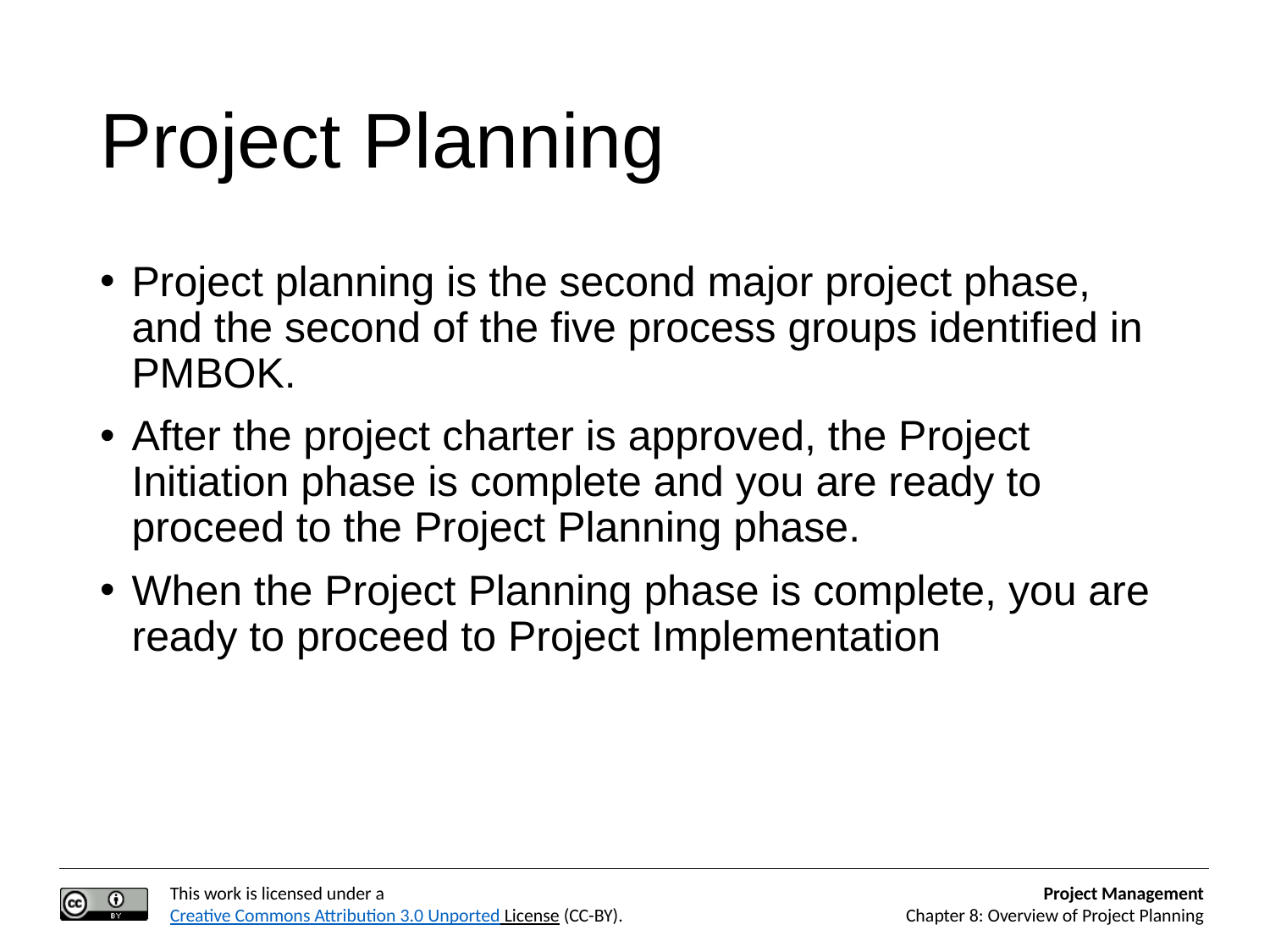

# Project Planning
Project planning is the second major project phase, and the second of the five process groups identified in PMBOK.
After the project charter is approved, the Project Initiation phase is complete and you are ready to proceed to the Project Planning phase.
When the Project Planning phase is complete, you are ready to proceed to Project Implementation